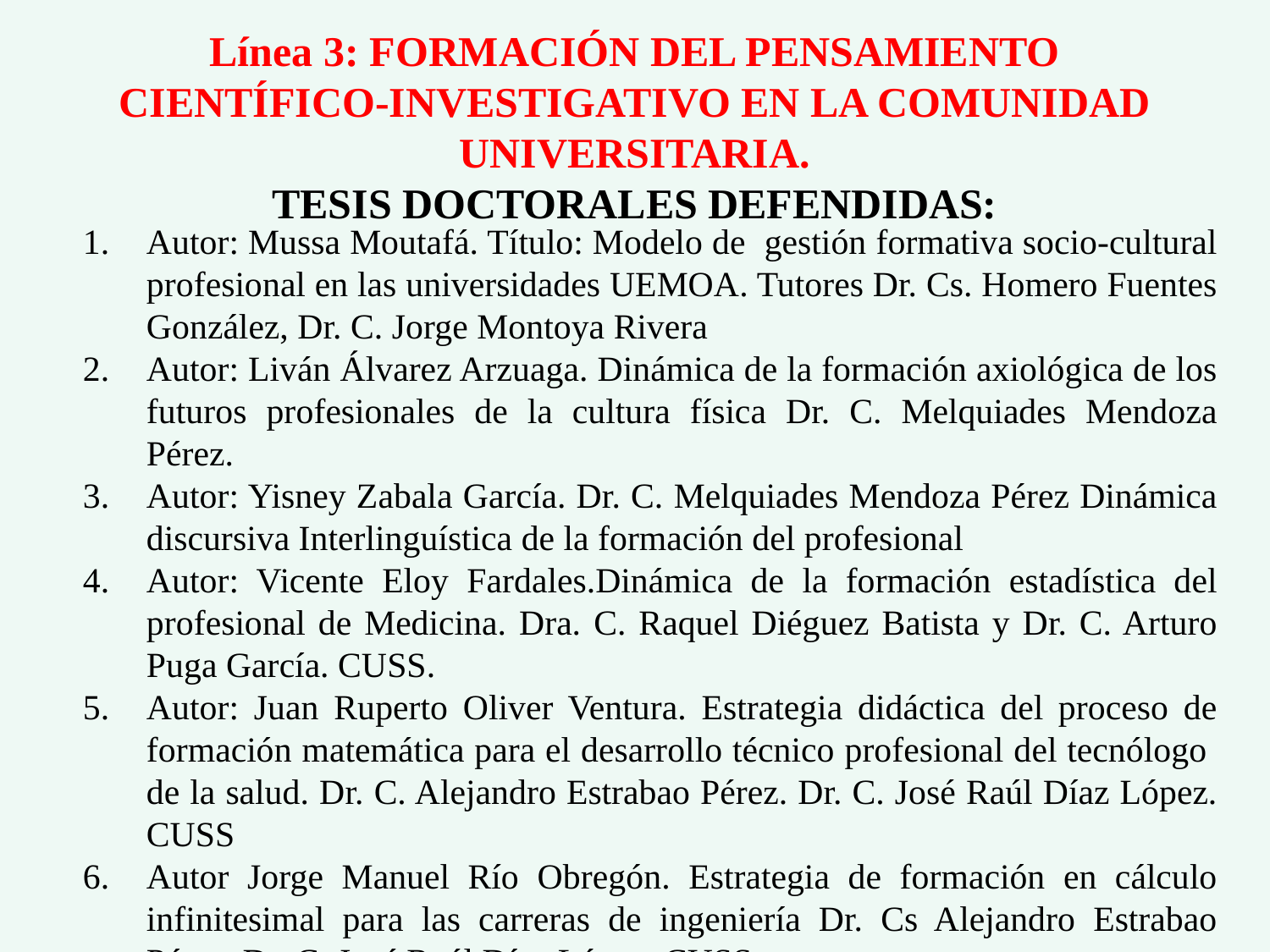

# Línea 3: FORMACIÓN DEL PENSAMIENTO CIENTÍFICO-INVESTIGATIVO EN LA COMUNIDAD UNIVERSITARIA. TESIS DOCTORALES DEFENDIDAS:
Autor: Mussa Moutafá. Título: Modelo de  gestión formativa socio-cultural profesional en las universidades UEMOA. Tutores Dr. Cs. Homero Fuentes González, Dr. C. Jorge Montoya Rivera
Autor: Liván Álvarez Arzuaga. Dinámica de la formación axiológica de los futuros profesionales de la cultura física Dr. C. Melquiades Mendoza Pérez.
Autor: Yisney Zabala García. Dr. C. Melquiades Mendoza Pérez Dinámica discursiva Interlinguística de la formación del profesional
Autor: Vicente Eloy Fardales.Dinámica de la formación estadística del profesional de Medicina. Dra. C. Raquel Diéguez Batista y Dr. C. Arturo Puga García. CUSS.
Autor: Juan Ruperto Oliver Ventura. Estrategia didáctica del proceso de formación matemática para el desarrollo técnico profesional del tecnólogo  de la salud. Dr. C. Alejandro Estrabao Pérez. Dr. C. José Raúl Díaz López. CUSS
Autor Jorge Manuel Río Obregón. Estrategia de formación en cálculo infinitesimal para las carreras de ingeniería Dr. Cs Alejandro Estrabao Pérez. Dr. C. José Raúl Díaz López. CUSS